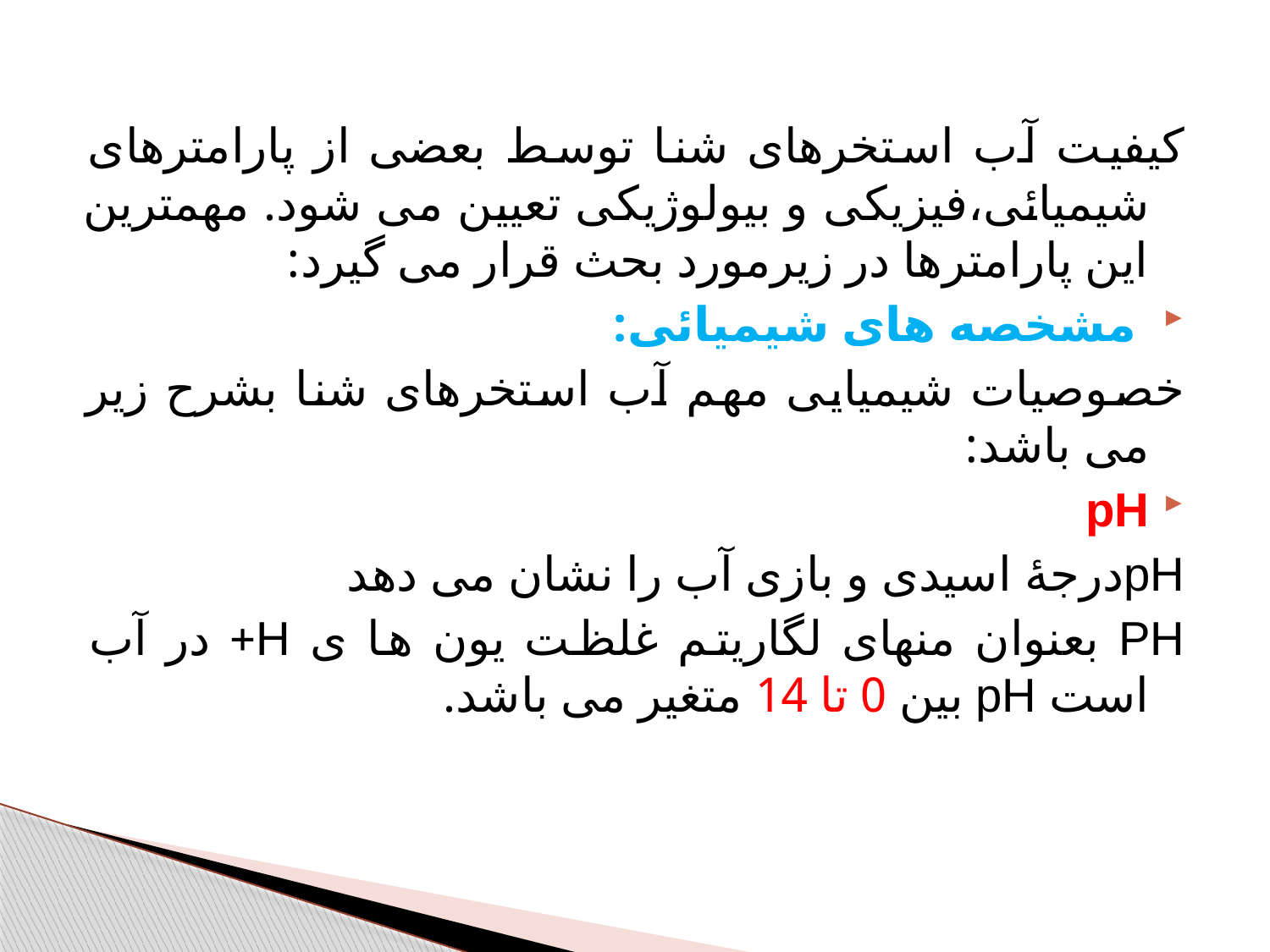

کیفیت آب استخرهای شنا توسط بعضی از پارامترهای شیمیائی،فیزیکی و بیولوژیکی تعیین می شود. مهمترین این پارامترها در زیرمورد بحث قرار می گیرد:
 مشخصه های شیمیائی:
خصوصیات شیمیایی مهم آب استخرهای شنا بشرح زیر می باشد:
pH
pHدرجۀ اسیدی و بازی آب را نشان می دهد
PH بعنوان منهای لگاریتم غلظت یون ها ی H+ در آب است pH بین 0 تا 14 متغیر می باشد.